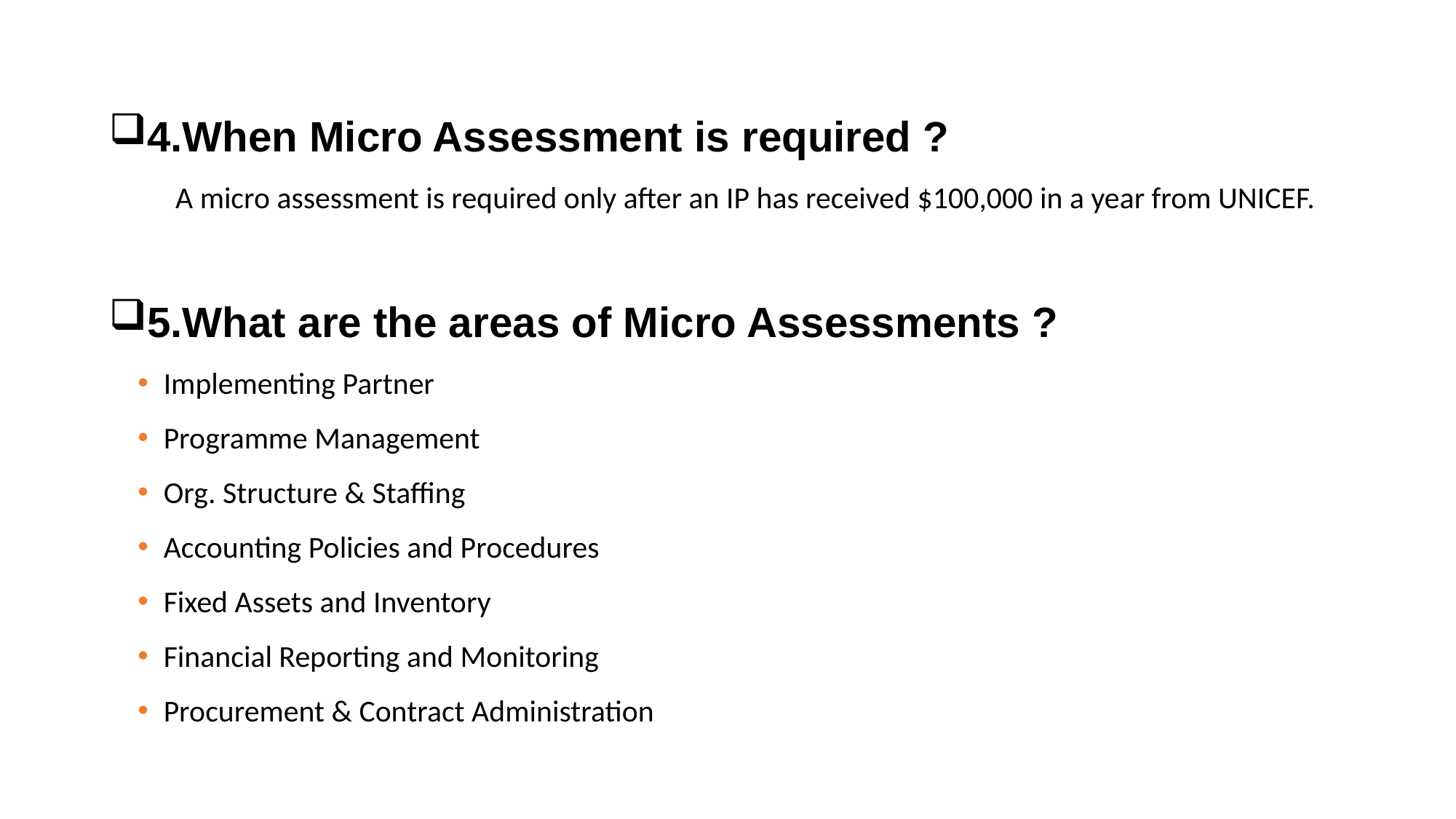

4.When Micro Assessment is required ?
A micro assessment is required only after an IP has received $100,000 in a year from UNICEF.

5.What are the areas of Micro Assessments ?
Implementing Partner
Programme Management
Org. Structure & Staffing
Accounting Policies and Procedures
Fixed Assets and Inventory
Financial Reporting and Monitoring
Procurement & Contract Administration